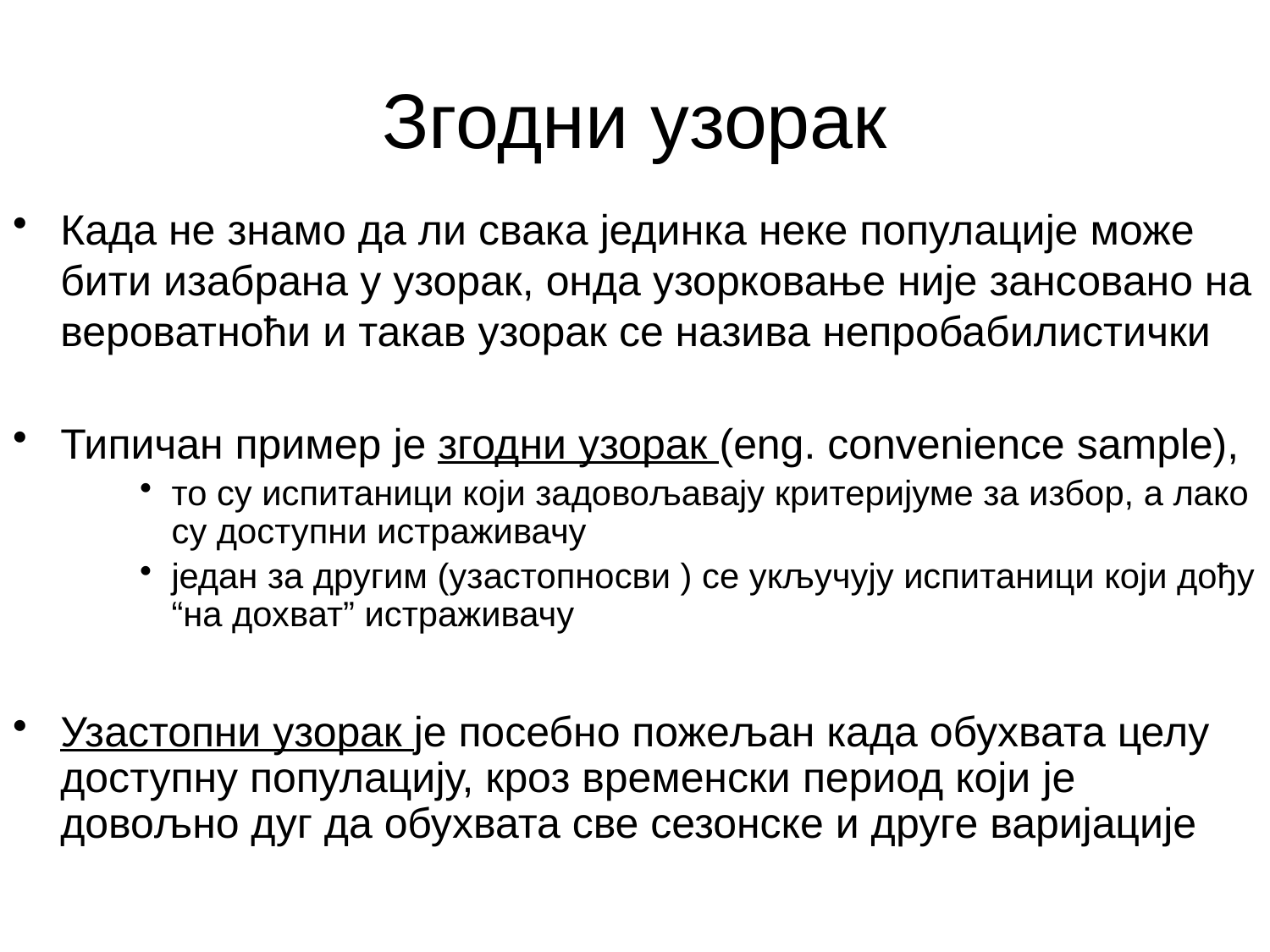

# Згодни узорак
Када не знамо да ли свака јединка неке популације може бити изабрана у узорак, онда узорковање није зансовано на вероватноћи и такав узорак се назива непробабилистички

Типичан пример је згодни узорак (eng. convenience sample),
то су испитаници који задовољавају критеријуме за избор, а лако су доступни истраживачу
један за другим (узастопносви ) се укључују испитаници који дођу “на дохват” истраживачу

Узастопни узорак је посебно пожељан када обухвата целу доступну популацију, кроз временски период који је довољно дуг да обухвата све сезонске и друге варијације